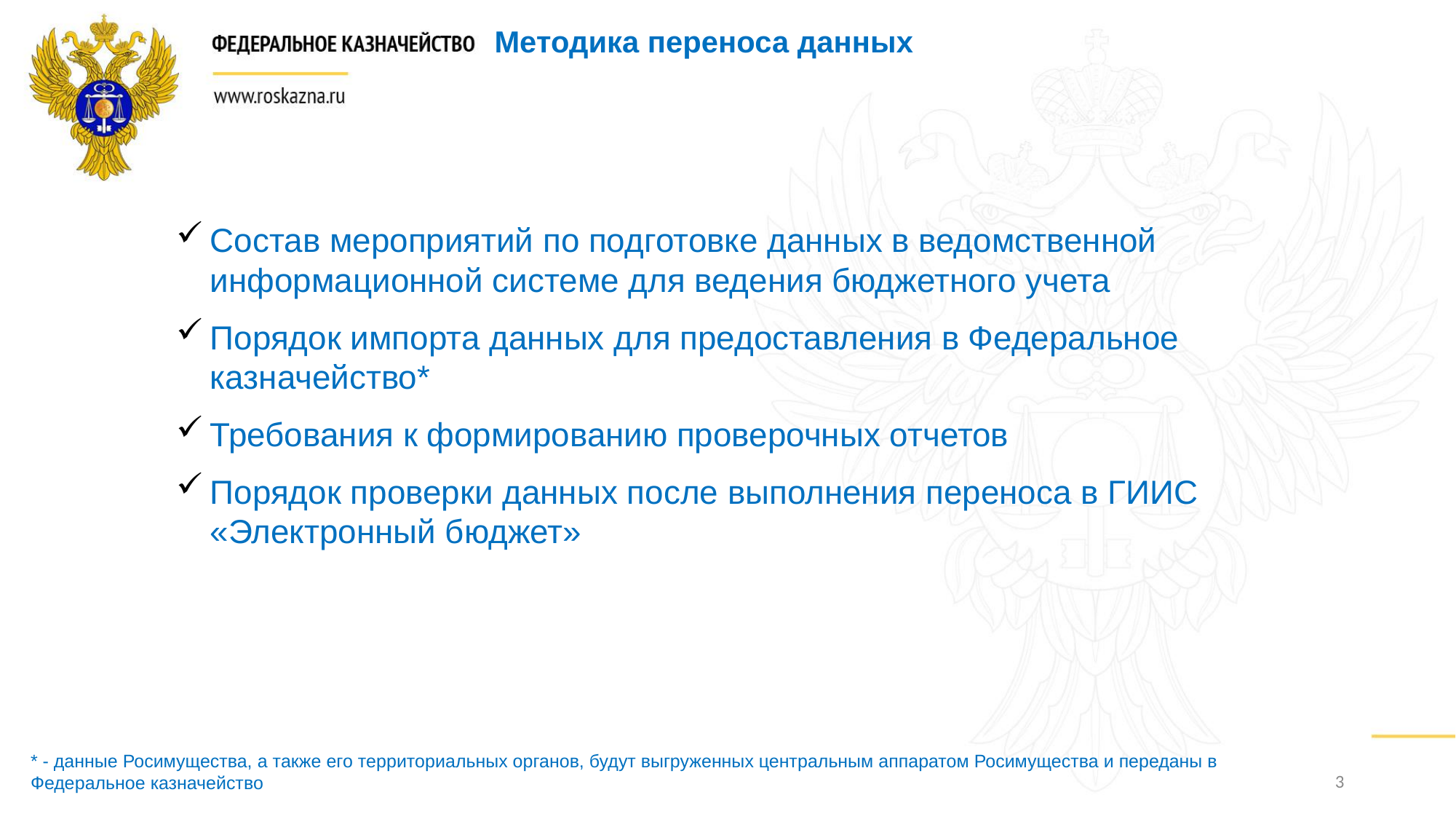

Методика переноса данных
Состав мероприятий по подготовке данных в ведомственной информационной системе для ведения бюджетного учета
Порядок импорта данных для предоставления в Федеральное казначейство*
Требования к формированию проверочных отчетов
Порядок проверки данных после выполнения переноса в ГИИС «Электронный бюджет»
* - данные Росимущества, а также его территориальных органов, будут выгруженных центральным аппаратом Росимущества и переданы в Федеральное казначейство
3